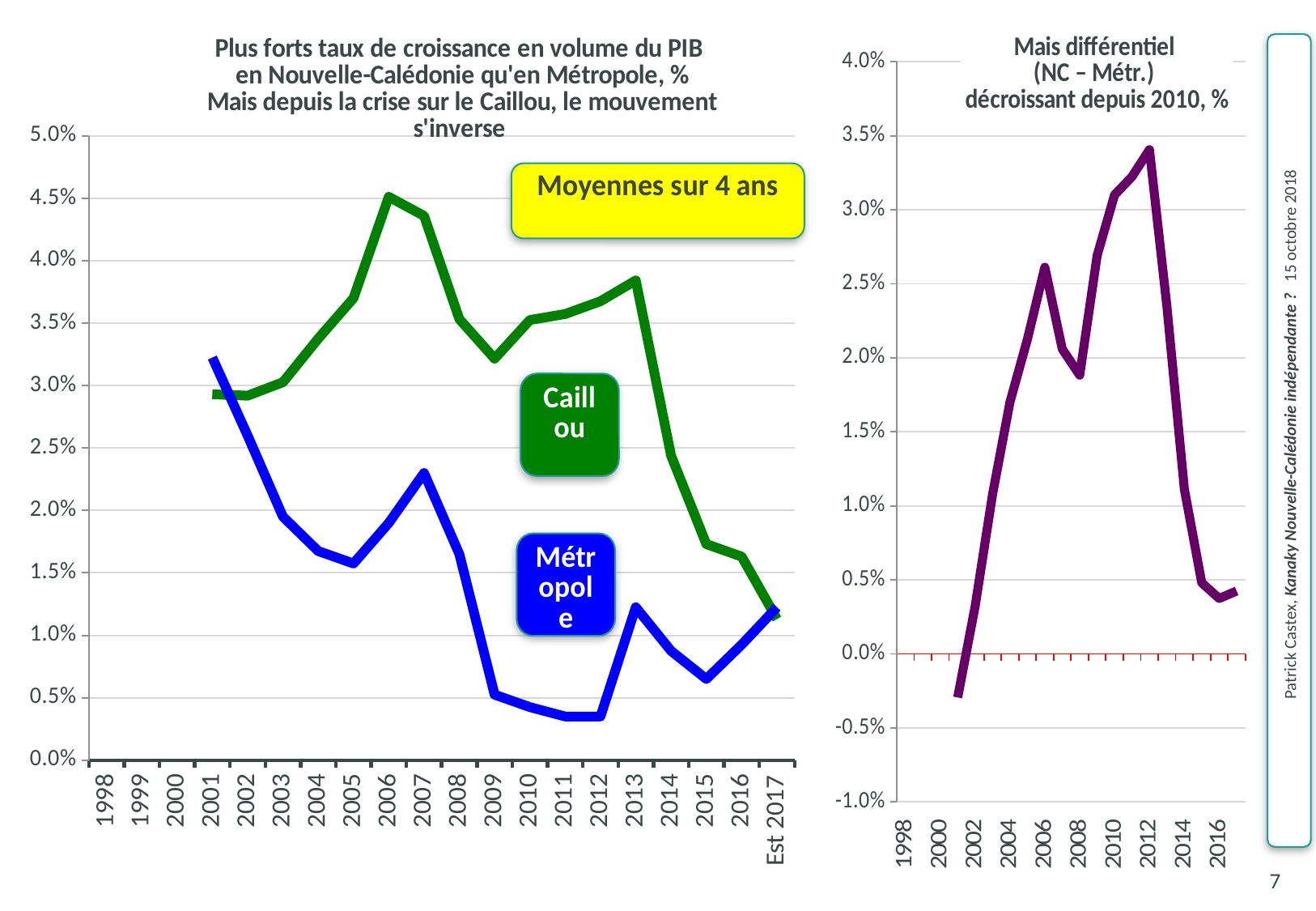

### Chart: Plus forts taux de croissance en volume du PIB
en Nouvelle-Calédonie qu'en Métropole, %
Mais depuis la crise sur le Caillou, le mouvement s'inverse

| Category | Scenario minimum | Métr |
|---|---|---|
| 1998 | 0.025 | 0.036 |
| 1999 | 0.04419 | 0.034 |
| 2000 | 0.02504 | 0.039 |
| 2001 | 0.023 | 0.02 |
| 2002 | 0.02456 | 0.011 |
| 2003 | 0.04849 | 0.008 |
| 2004 | 0.039 | 0.028 |
| 2005 | 0.036 | 0.016 |
| 2006 | 0.057 | 0.024 |
| 2007 | 0.0424 | 0.024 |
| 2008 | 0.00592 | 0.002 |
| 2009 | 0.02333 | -0.029 |
| 2010 | 0.06938 | 0.02 |
| 2011 | 0.04433 | 0.021 |
| 2012 | 0.01 | 0.002 |
| 2013 | 0.03 | 0.006 |
| 2014 | 0.01322 | 0.006 |
| 2015 | 0.016 | 0.012 |
| 2016 | 0.006 | 0.013 |
| Est 2017 | 0.01 | 0.018 |

### Chart: Mais différentiel
(NC – Métr.)
décroissant depuis 2010, %

| Category | NC - Metr |
|---|---|
| 1998 | -0.011 |
| 1999 | 0.01019 |
| 2000 | -0.01396 |
| 2001 | 0.003 |
| 2002 | 0.01356 |
| 2003 | 0.04049 |
| 2004 | 0.011 |
| 2005 | 0.02 |
| 2006 | 0.033 |
| 2007 | 0.0184 |
| 2008 | 0.00392 |
| 2009 | 0.05233 |
| 2010 | 0.04938 |
| 2011 | 0.02333 |
| 2012 | 0.01122 |
| 2013 | 0.01 |
| 2014 | 0.0 |
| 2015 | -0.002 |
| 2016 | 0.007 |
| Est 2017 | 0.012 |